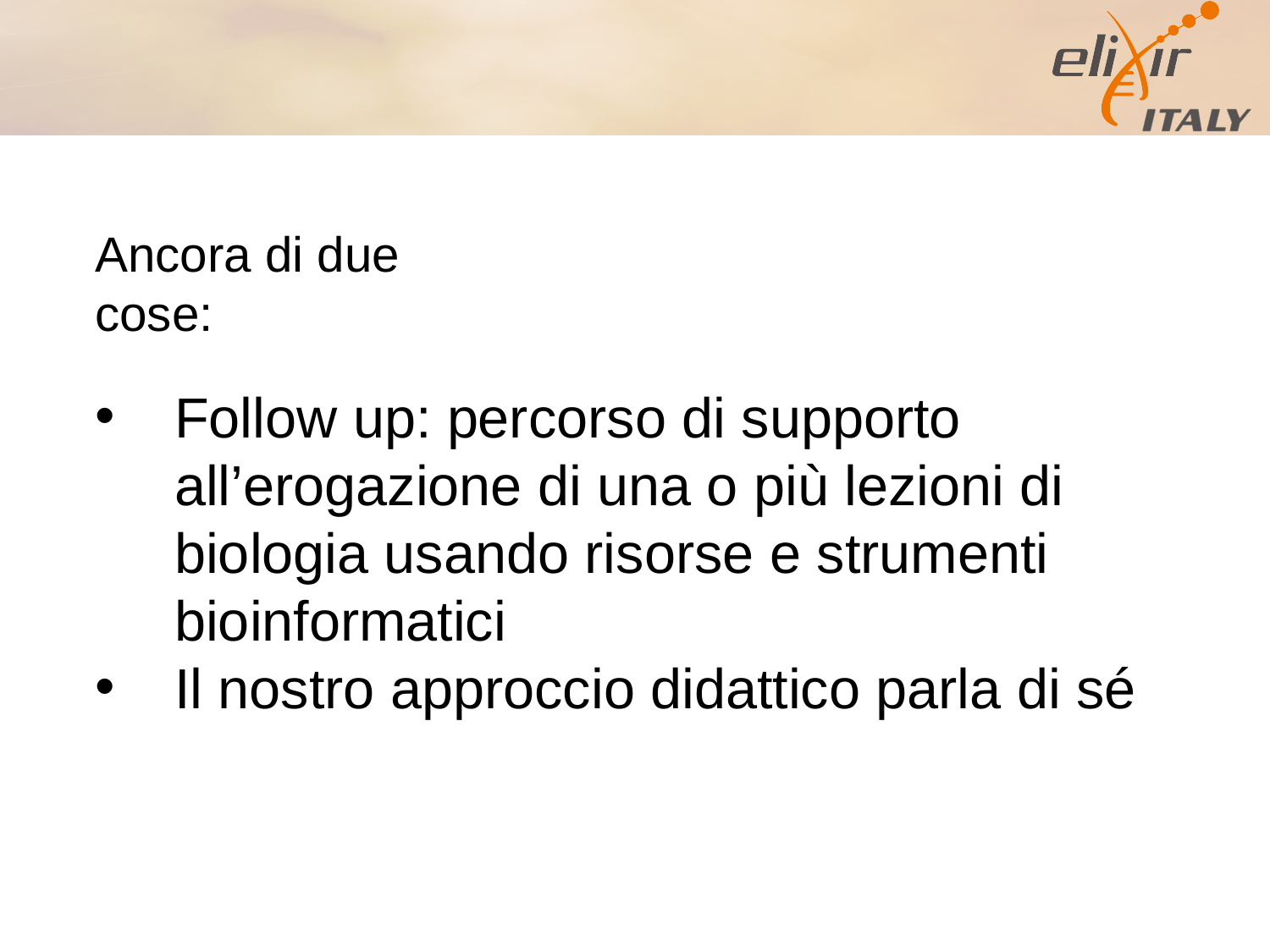

Ancora di due cose:
Follow up: percorso di supporto all’erogazione di una o più lezioni di biologia usando risorse e strumenti bioinformatici
Il nostro approccio didattico parla di sé